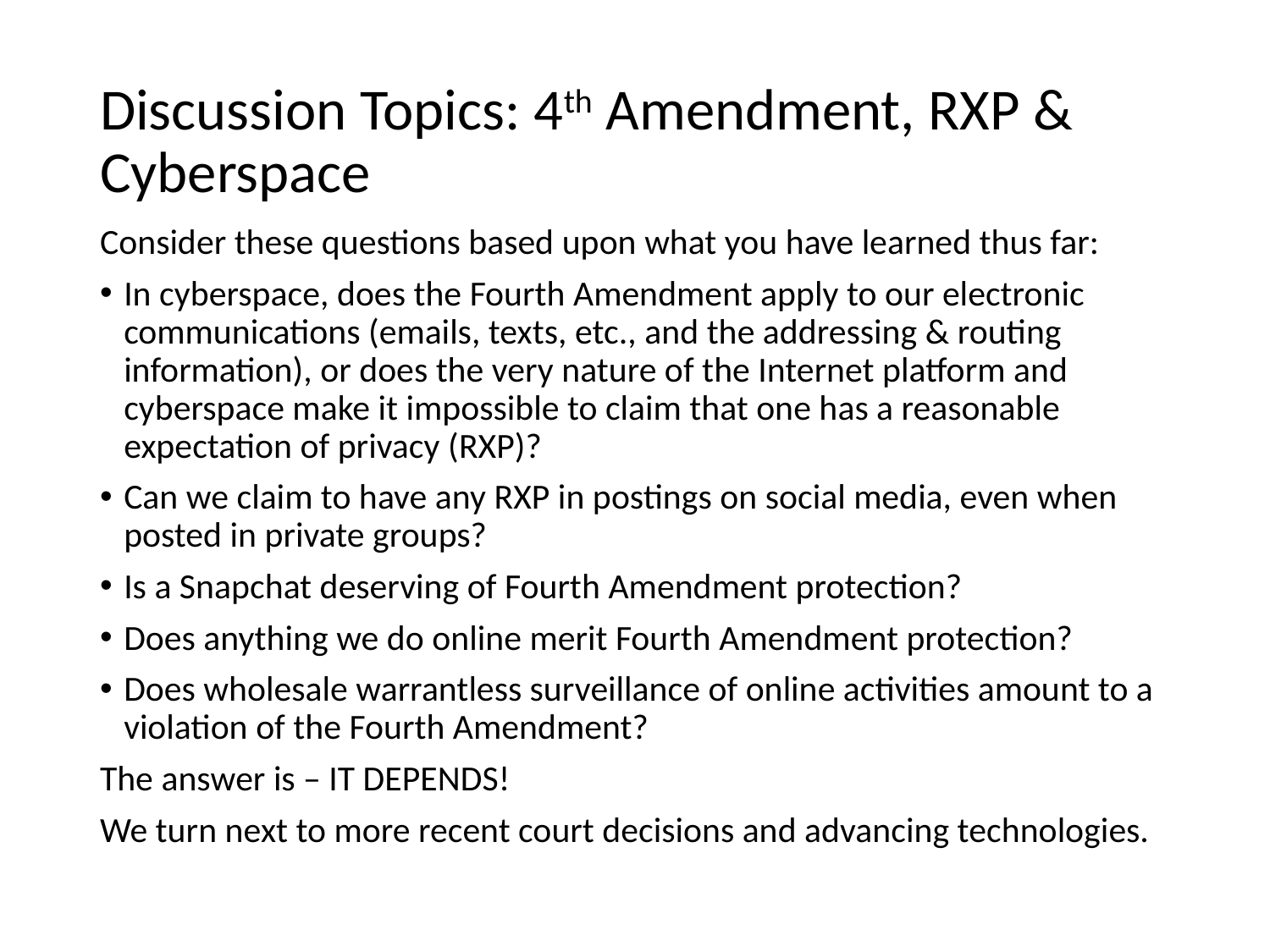

# Discussion Topics: 4th Amendment, RXP & Cyberspace
Consider these questions based upon what you have learned thus far:
In cyberspace, does the Fourth Amendment apply to our electronic communications (emails, texts, etc., and the addressing & routing information), or does the very nature of the Internet platform and cyberspace make it impossible to claim that one has a reasonable expectation of privacy (RXP)?
Can we claim to have any RXP in postings on social media, even when posted in private groups?
Is a Snapchat deserving of Fourth Amendment protection?
Does anything we do online merit Fourth Amendment protection?
Does wholesale warrantless surveillance of online activities amount to a violation of the Fourth Amendment?
The answer is – IT DEPENDS!
We turn next to more recent court decisions and advancing technologies.